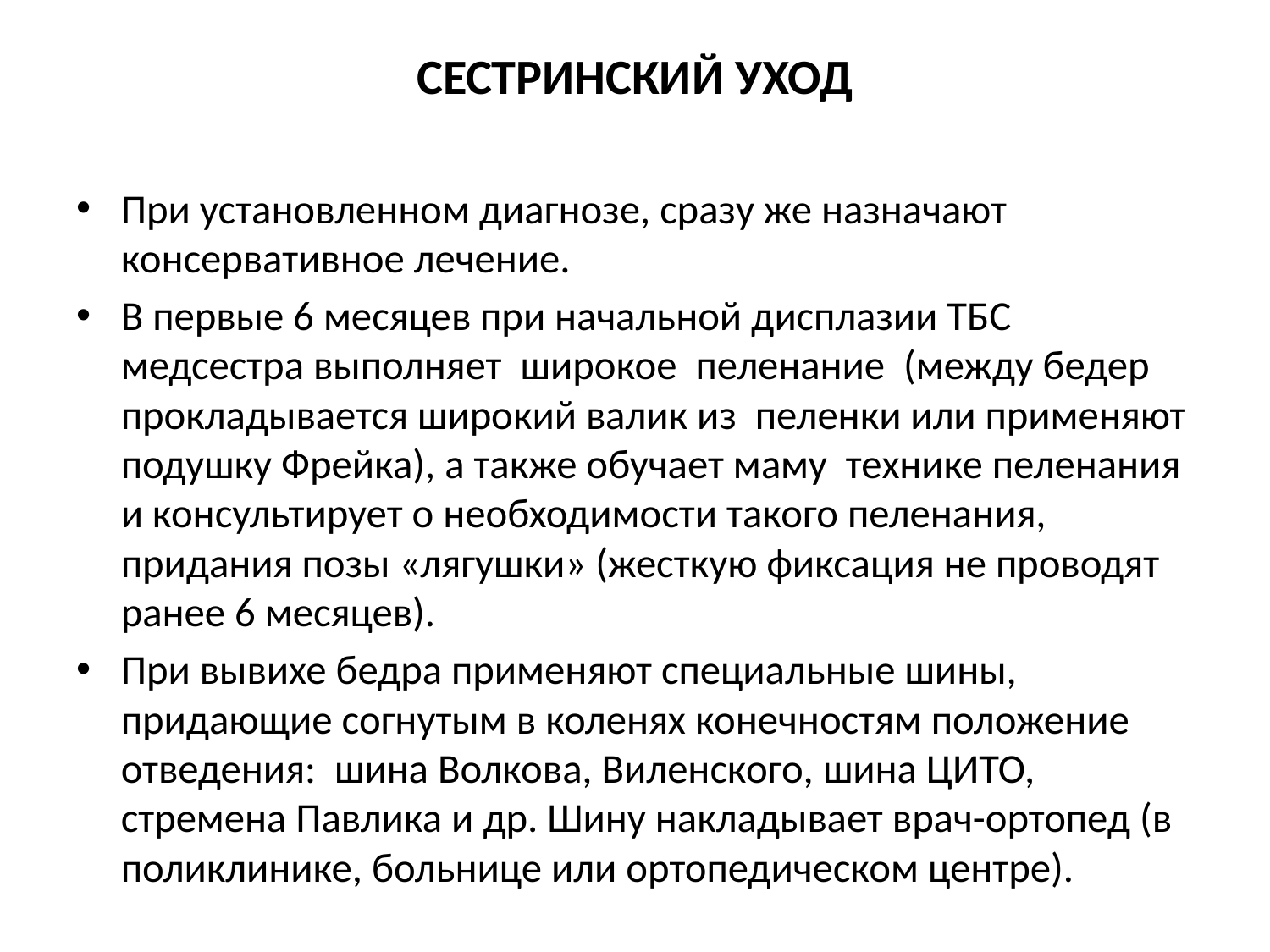

# СЕСТРИНСКИЙ УХОД
При установленном диагнозе, сразу же назначают консервативное лечение.
В первые 6 месяцев при начальной дисплазии ТБС медсестра выполняет  широкое  пеленание  (между бедер прокладывается широкий валик из  пеленки или применяют подушку Фрейка), а также обучает маму  технике пеленания и консультирует о необходимости такого пеленания, придания позы «лягушки» (жесткую фиксация не проводят ранее 6 месяцев).
При вывихе бедра применяют специальные шины, придающие согнутым в коленях конечностям положение отведения:  шина Волкова, Виленского, шина ЦИТО, стремена Павлика и др. Шину накладывает врач-ортопед (в поликлинике, больнице или ортопедическом центре).